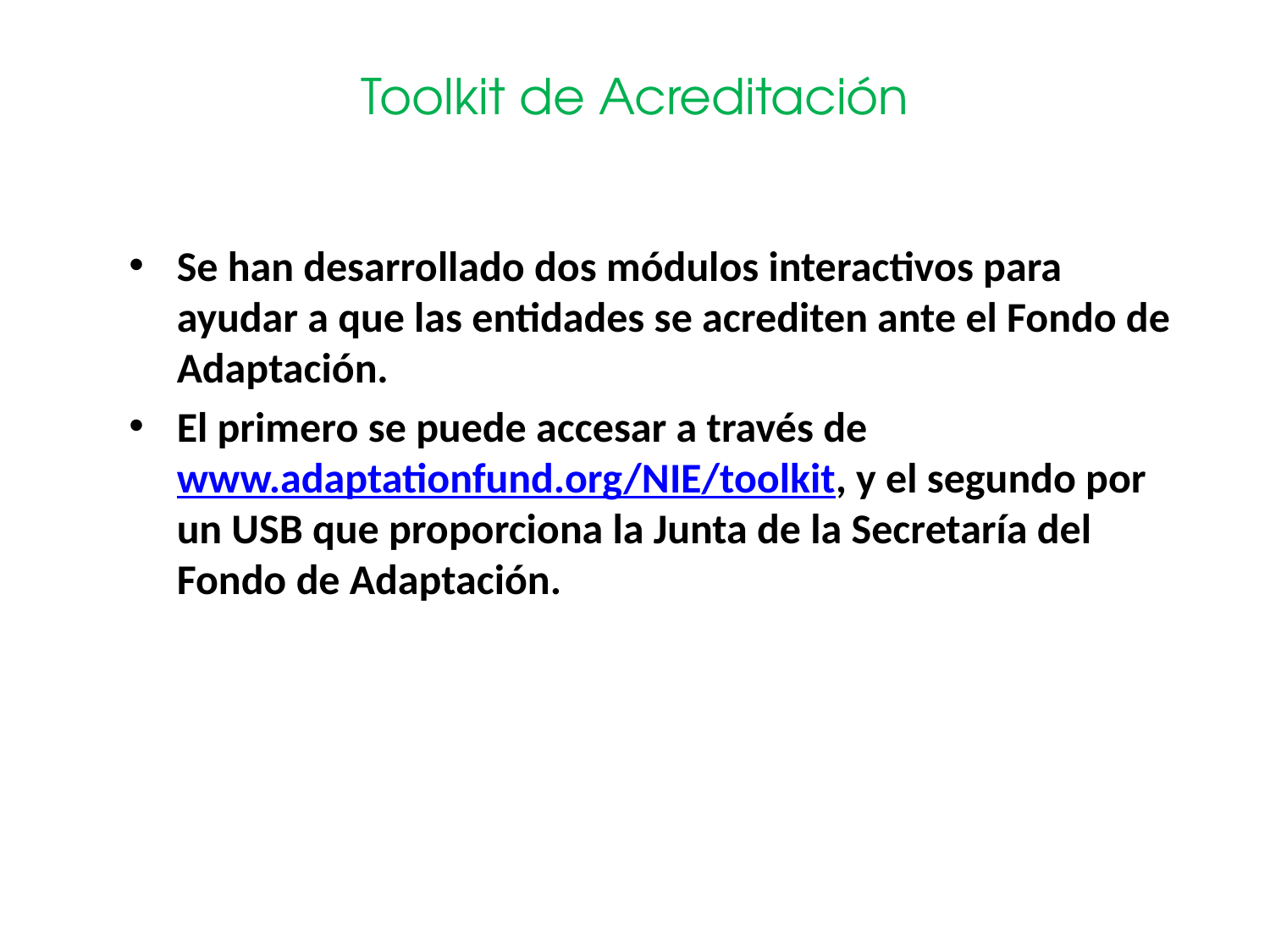

# Toolkit de Acreditación
Se han desarrollado dos módulos interactivos para ayudar a que las entidades se acrediten ante el Fondo de Adaptación.
El primero se puede accesar a través de www.adaptationfund.org/NIE/toolkit, y el segundo por un USB que proporciona la Junta de la Secretaría del Fondo de Adaptación.